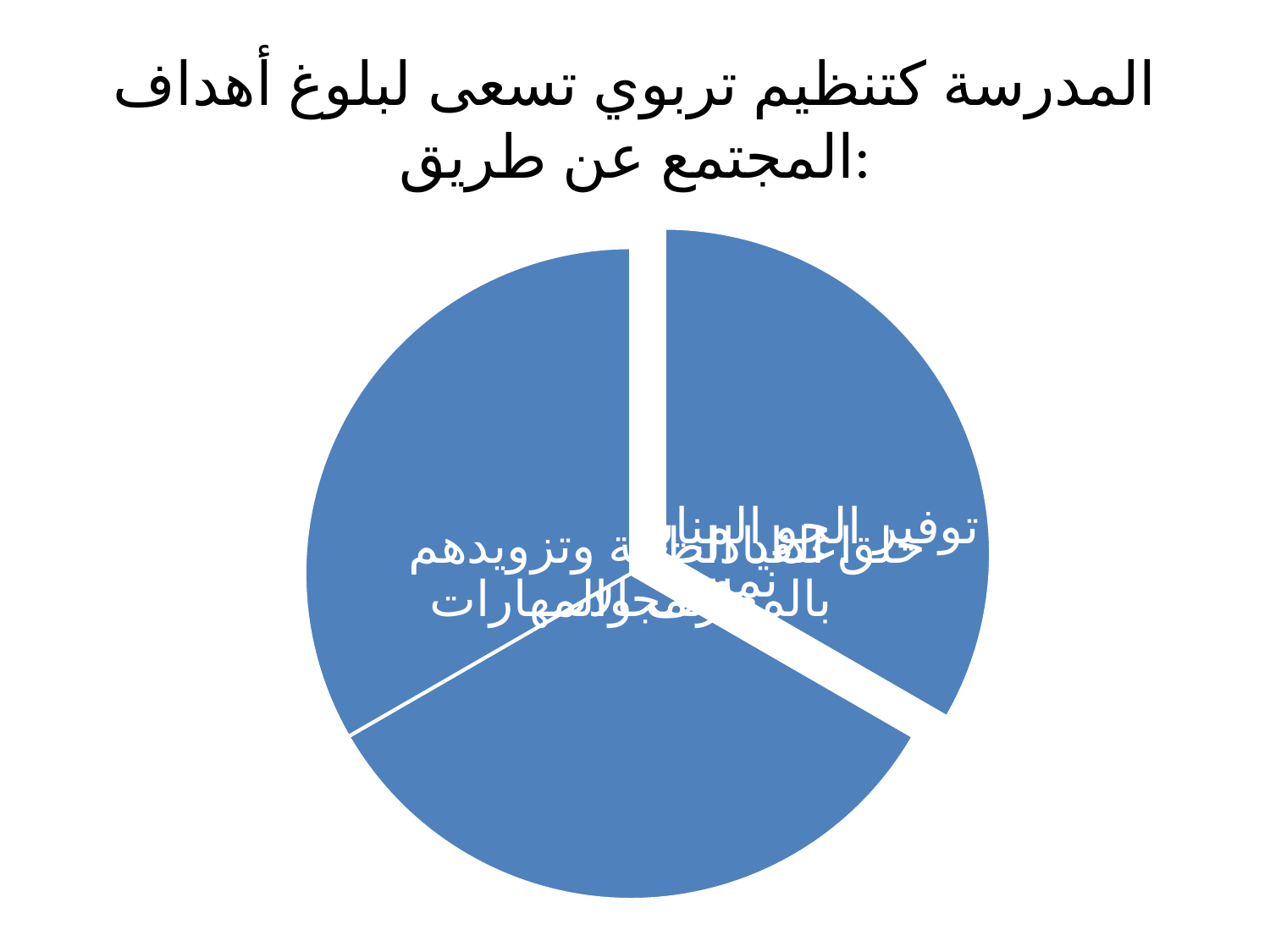

# المدرسة كتنظيم تربوي تسعى لبلوغ أهداف المجتمع عن طريق:
توفير الجو المناسب لنمو الطلبة نمو متكامل
خلق القيادات الفاعلة لمختلف المجالات
اعداد الطلبة وتزويدهم بالمعارف والمهارات